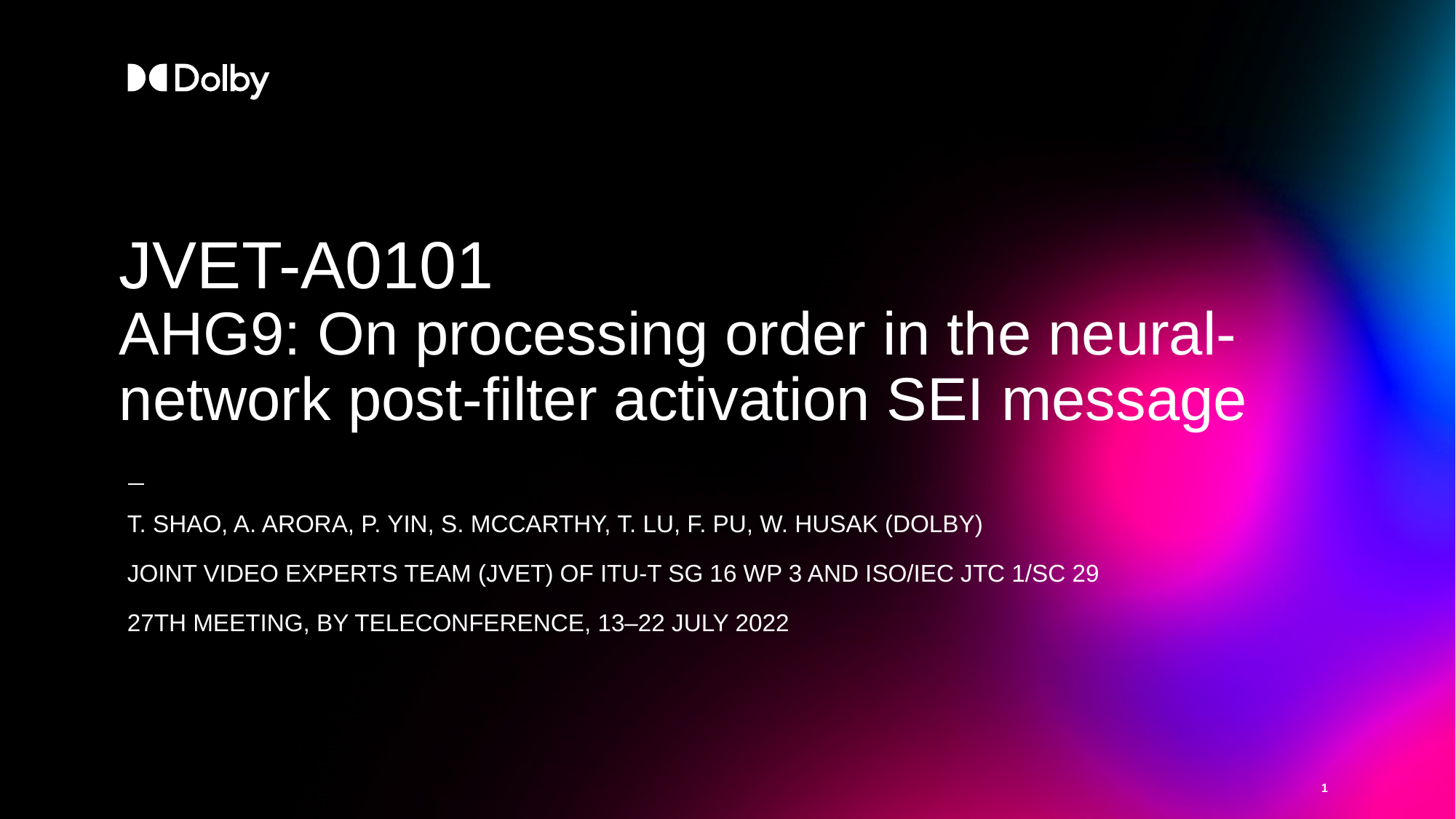

# JVET-A0101 AHG9: On processing order in the neural-network post-filter activation SEI message
T. Shao, A. Arora, P. Yin, S. McCarthy, T. Lu, F. Pu, W. Husak (Dolby)
Joint Video Experts Team (JVET) of ITU-T SG 16 WP 3 and ISO/IEC JTC 1/SC 29
27th Meeting, by teleconference, 13–22 July 2022
1